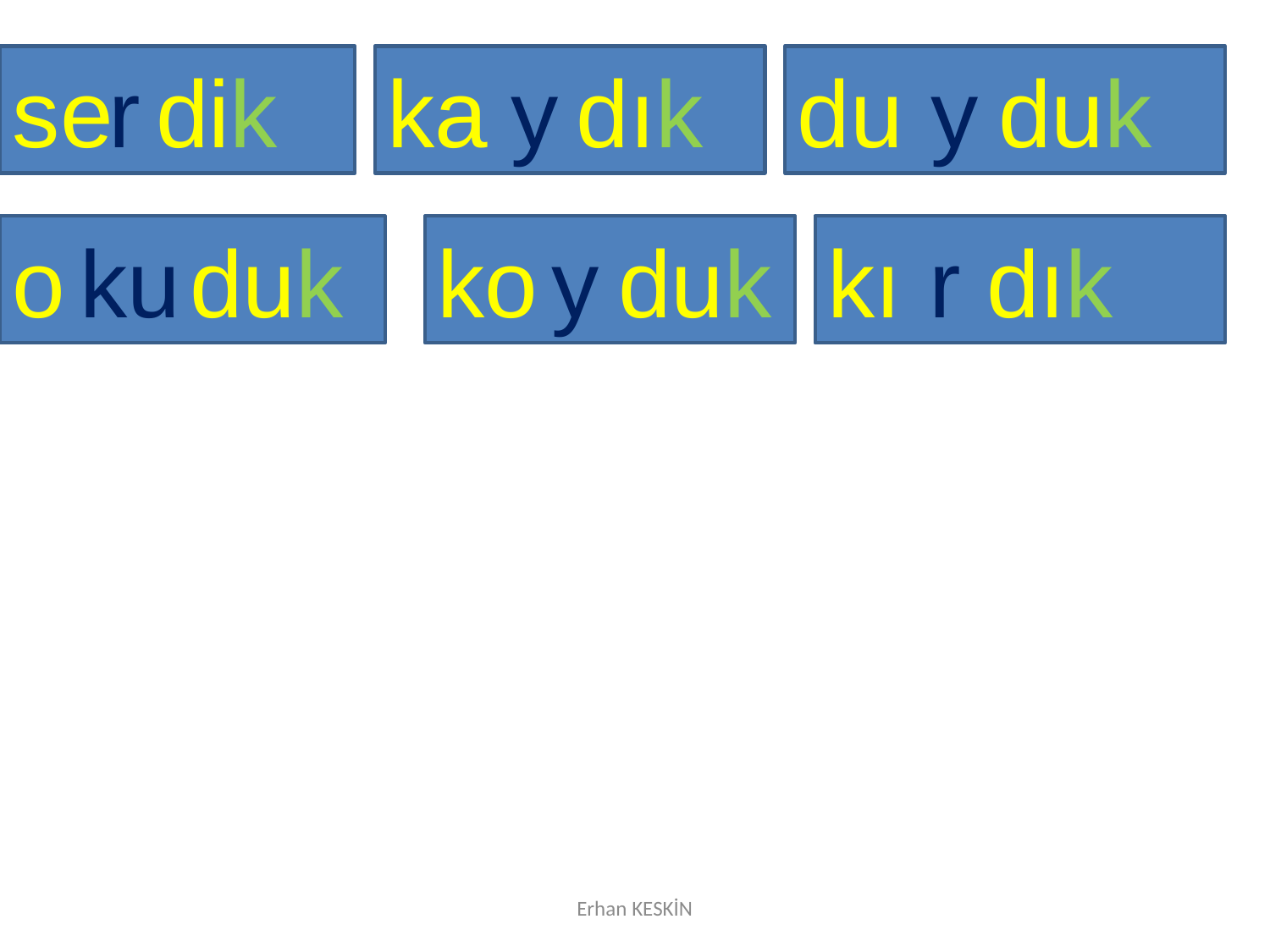

se
r
dik
ka
y
dık
du
y
duk
o
ku
duk
ko
y
duk
kı
r
dık
Erhan KESKİN